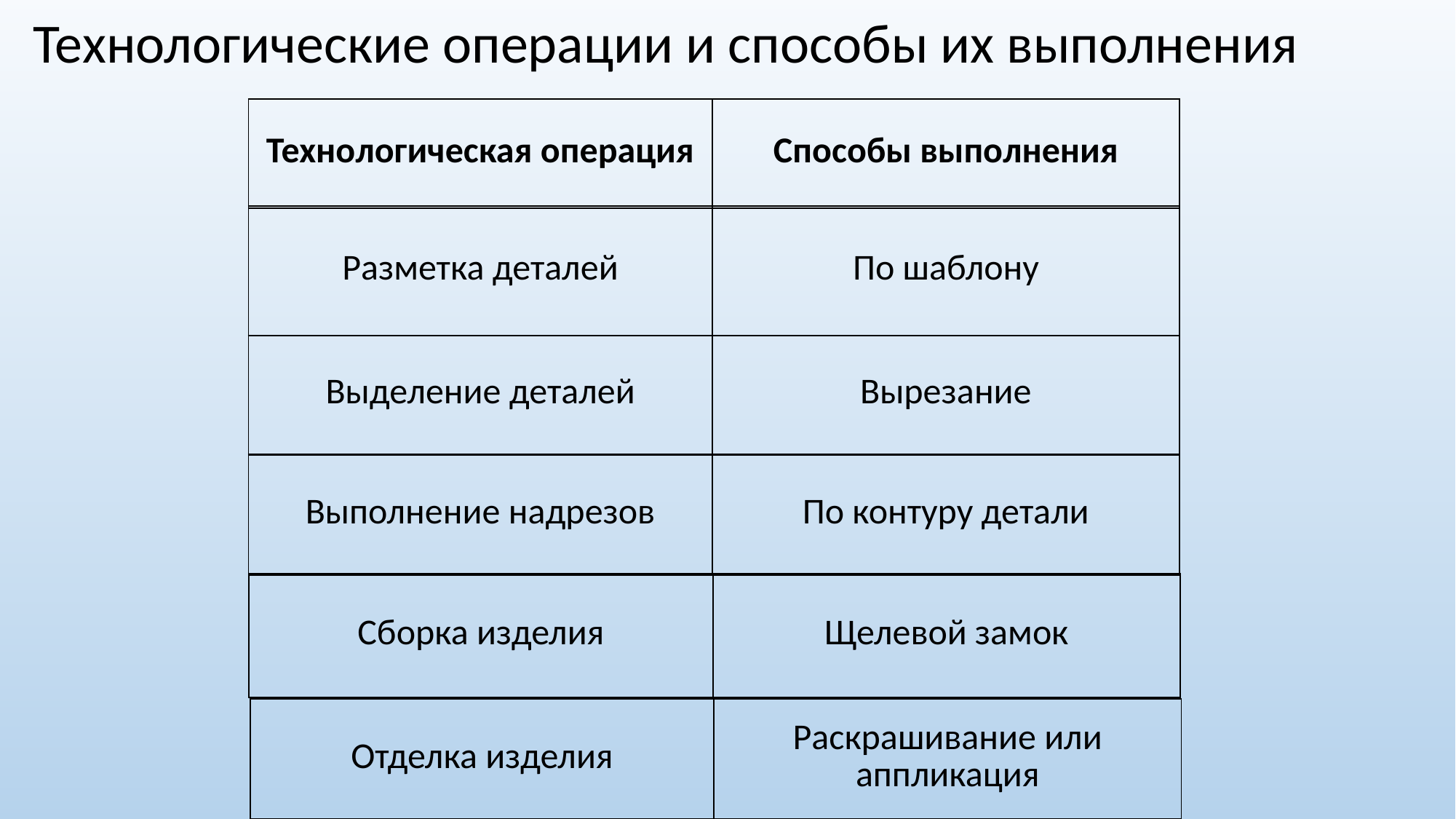

# Технологические операции и способы их выполнения
| Технологическая операция | Способы выполнения |
| --- | --- |
| Разметка деталей | По шаблону |
| --- | --- |
| Выделение деталей | Вырезание |
| --- | --- |
| Выполнение надрезов | По контуру детали |
| --- | --- |
| Сборка изделия | Щелевой замок |
| --- | --- |
| Отделка изделия | Раскрашивание или аппликация |
| --- | --- |